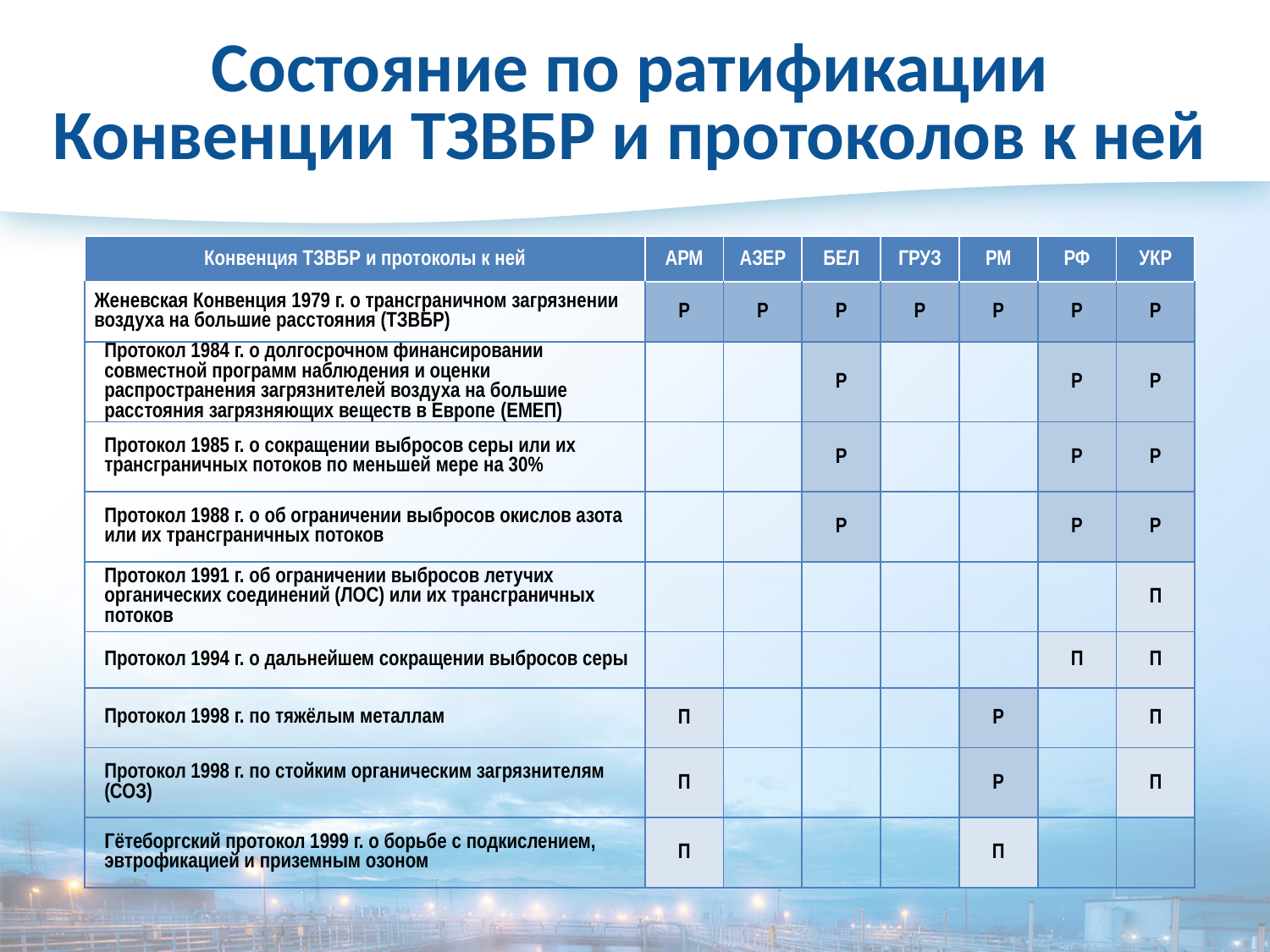

# Состояние по ратификации Конвенции ТЗВБР и протоколов к ней
| Конвенция ТЗВБР и протоколы к ней | АРМ | АЗЕР | БЕЛ | ГРУЗ | РМ | РФ | УКР |
| --- | --- | --- | --- | --- | --- | --- | --- |
| Женевская Конвенция 1979 г. о трансграничном загрязнении воздуха на большие расстояния (ТЗВБР) | Р | Р | Р | Р | Р | Р | Р |
| Протокол 1984 г. о долгосрочном финансировании совместной программ наблюдения и оценки распространения загрязнителей воздуха на большие расстояния загрязняющих веществ в Европе (ЕМЕП) |  |  | Р |  |  | Р | Р |
| Протокол 1985 г. о сокращении выбросов серы или их трансграничных потоков по меньшей мере на 30% |  |  | Р |  |  | Р | Р |
| Протокол 1988 г. о об ограничении выбросов окислов азота или их трансграничных потоков |  |  | Р |  |  | Р | Р |
| Протокол 1991 г. об ограничении выбросов летучих органических соединений (ЛОС) или их трансграничных потоков |  |  |  |  |  |  | П |
| Протокол 1994 г. о дальнейшем сокращении выбросов серы |  |  |  |  |  | П | П |
| Протокол 1998 г. по тяжёлым металлам | П |  |  |  | Р |  | П |
| Протокол 1998 г. по стойким органическим загрязнителям (СОЗ) | П |  |  |  | Р |  | П |
| Гётеборгский протокол 1999 г. о борьбе с подкислением, эвтрофикацией и приземным озоном | П |  |  |  | П |  |  |